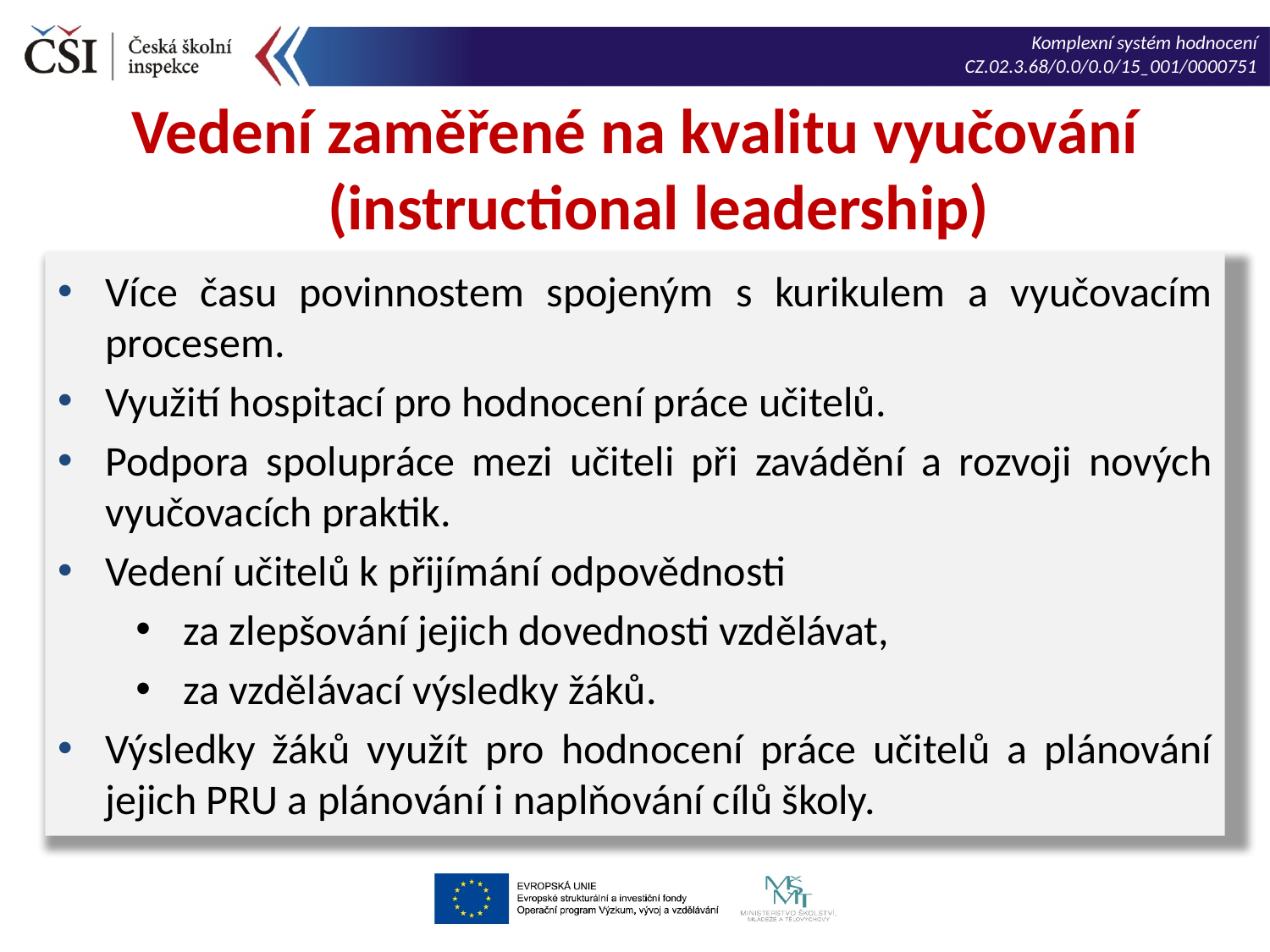

Vedení zaměřené na kvalitu vyučování (instructional leadership)
Více času povinnostem spojeným s kurikulem a vyučovacím procesem.
Využití hospitací pro hodnocení práce učitelů.
Podpora spolupráce mezi učiteli při zavádění a rozvoji nových vyučovacích praktik.
Vedení učitelů k přijímání odpovědnosti
za zlepšování jejich dovednosti vzdělávat,
za vzdělávací výsledky žáků.
Výsledky žáků využít pro hodnocení práce učitelů a plánování jejich PRU a plánování i naplňování cílů školy.